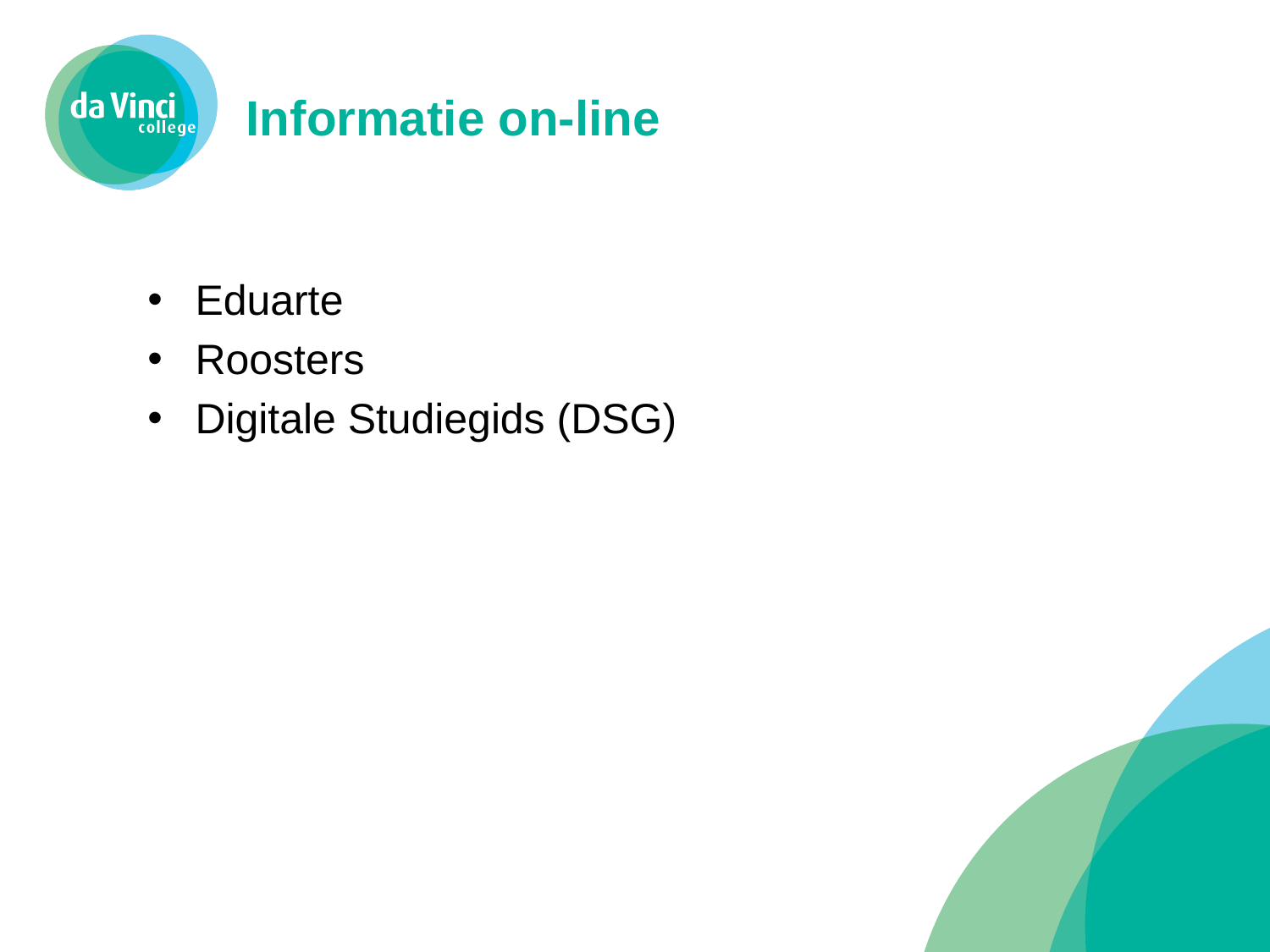

# Informatie on-line

Eduarte
Roosters
Digitale Studiegids (DSG)